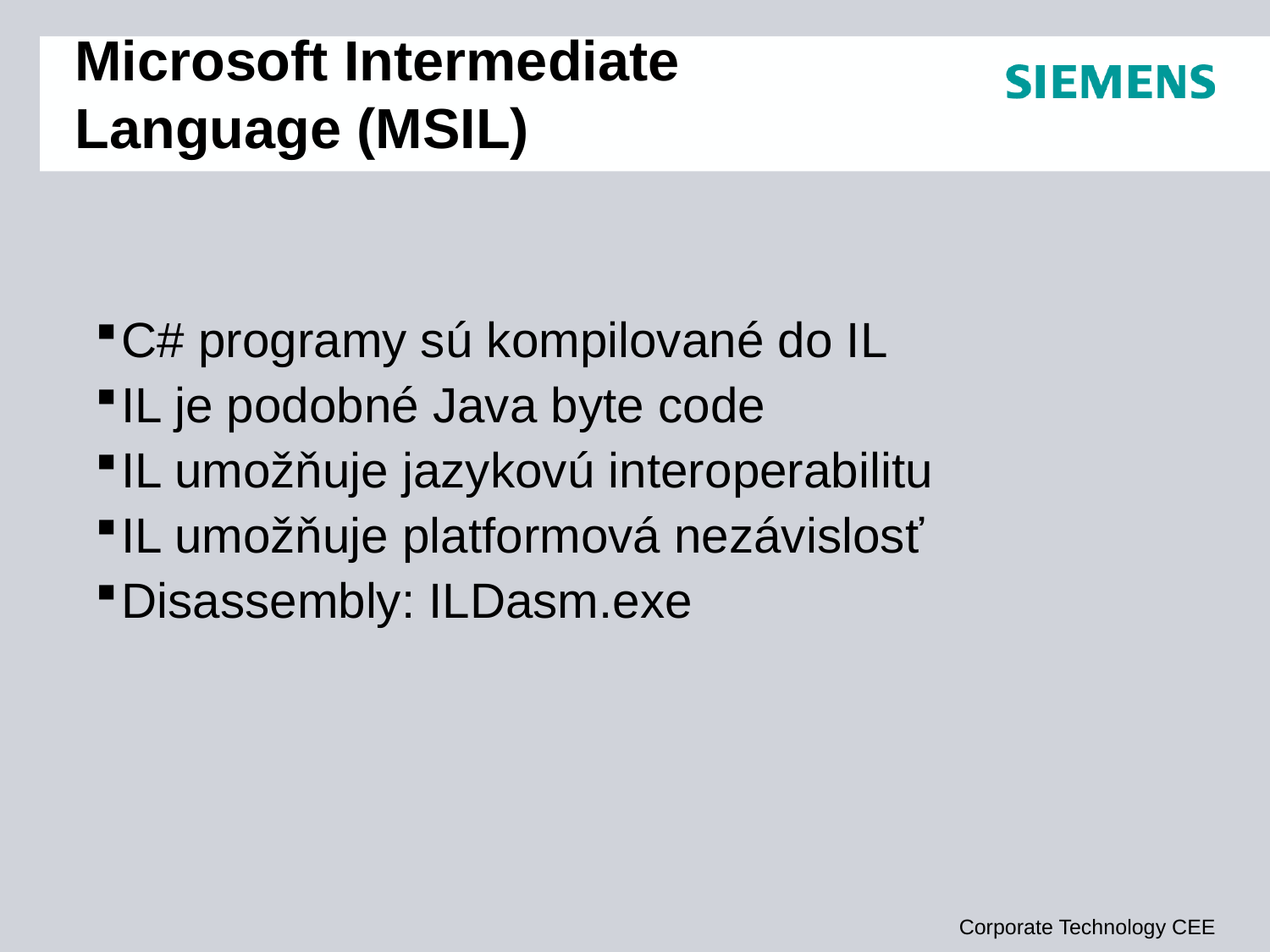

Microsoft Intermediate Language (MSIL)
C# programy sú kompilované do IL
IL je podobné Java byte code
IL umožňuje jazykovú interoperabilitu
IL umožňuje platformová nezávislosť
Disassembly: ILDasm.exe